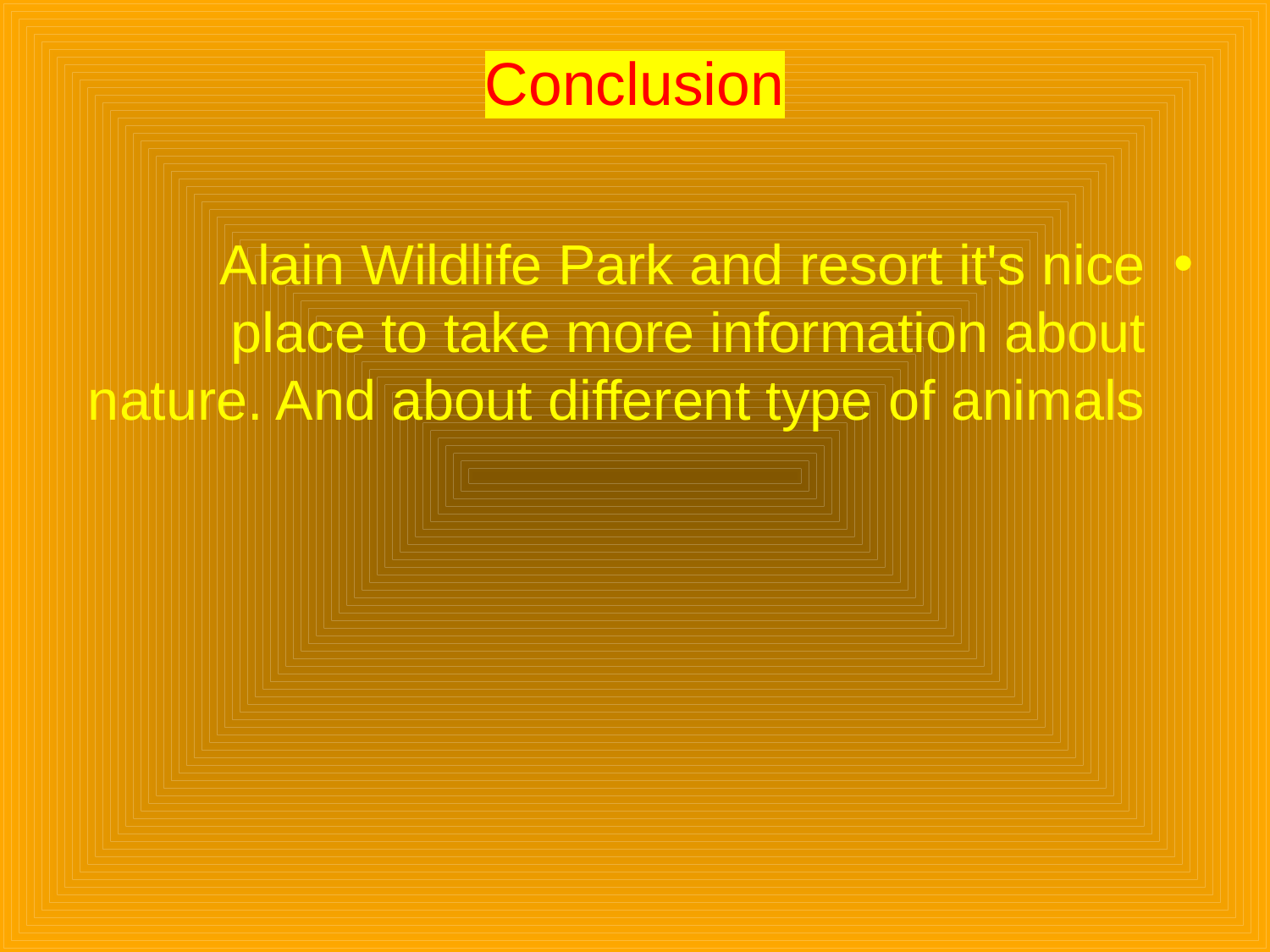

# Conclusion
Alain Wildlife Park and resort it's nice place to take more information about nature. And about different type of animals